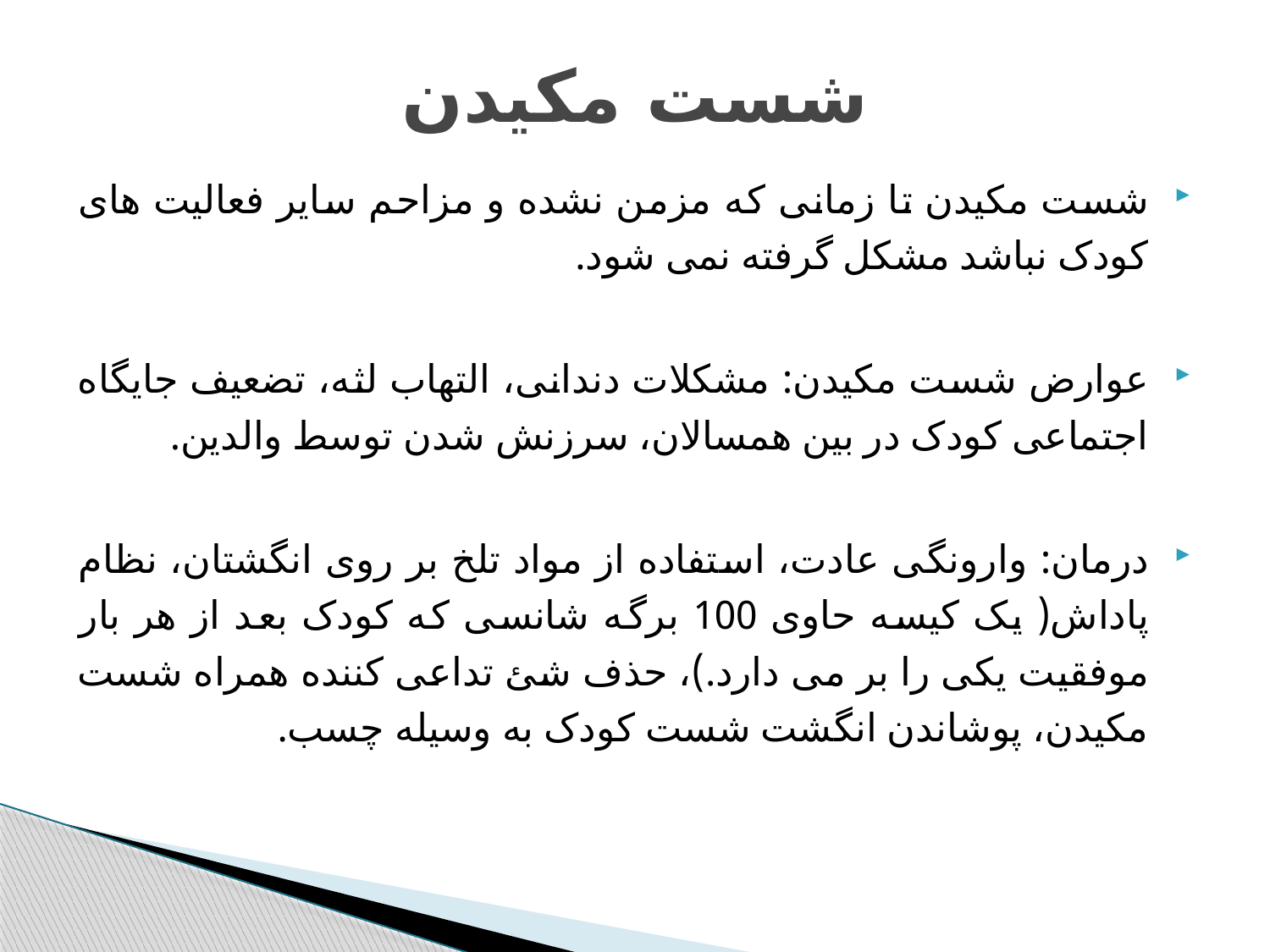

# شست مکیدن
شست مکیدن تا زمانی که مزمن نشده و مزاحم سایر فعالیت های کودک نباشد مشکل گرفته نمی شود.

عوارض شست مکیدن: مشکلات دندانی، التهاب لثه، تضعیف جایگاه اجتماعی کودک در بین همسالان، سرزنش شدن توسط والدین.

درمان: وارونگی عادت، استفاده از مواد تلخ بر روی انگشتان، نظام پاداش( یک کیسه حاوی 100 برگه شانسی که کودک بعد از هر بار موفقیت یکی را بر می دارد.)، حذف شئ تداعی کننده همراه شست مکیدن، پوشاندن انگشت شست کودک به وسیله چسب.